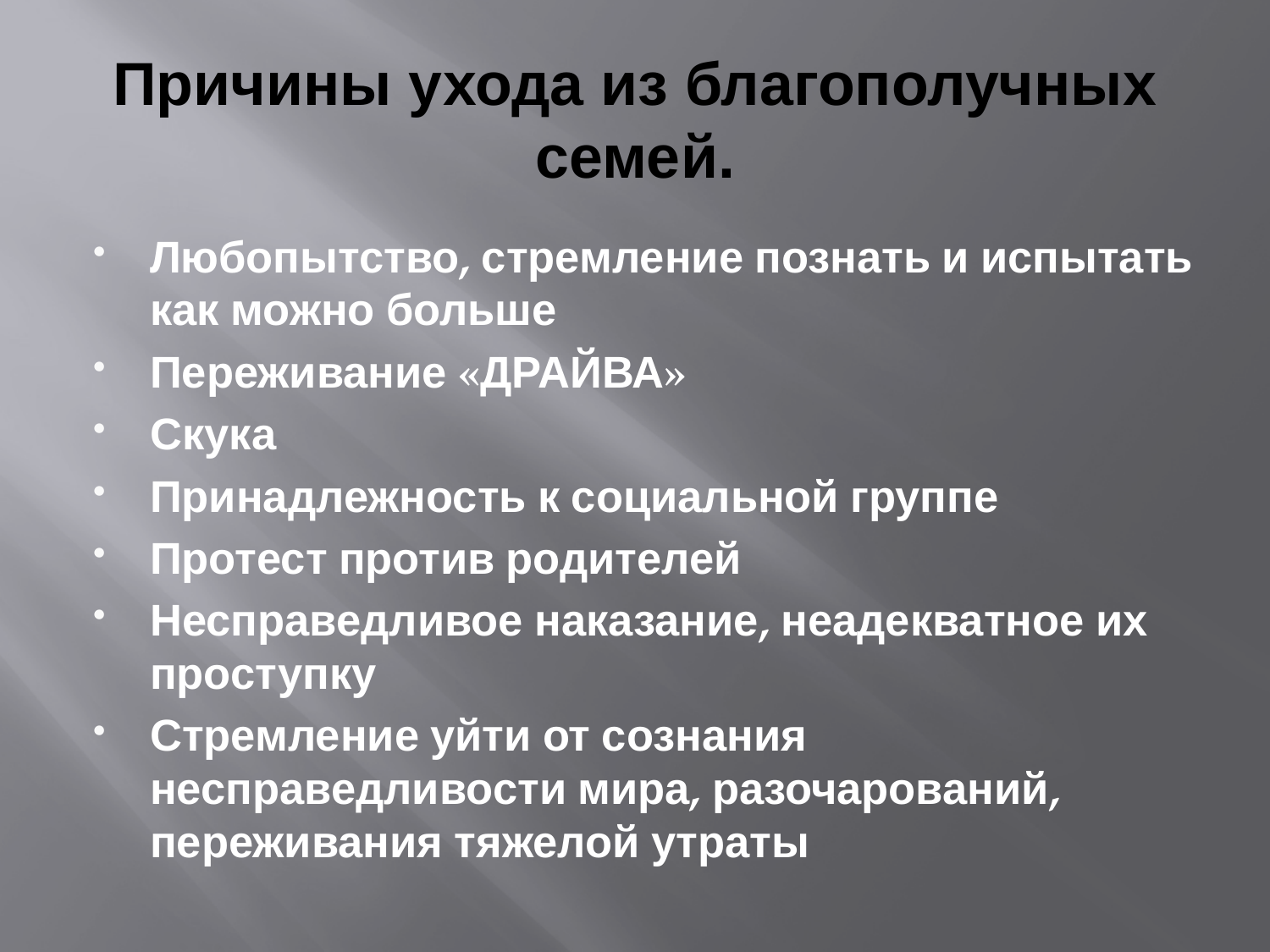

# Причины ухода из благополучных семей.
Любопытство, стремление познать и испытать как можно больше
Переживание «ДРАЙВА»
Скука
Принадлежность к социальной группе
Протест против родителей
Несправедливое наказание, неадекватное их проступку
Стремление уйти от сознания несправедливости мира, разочарований, переживания тяжелой утраты